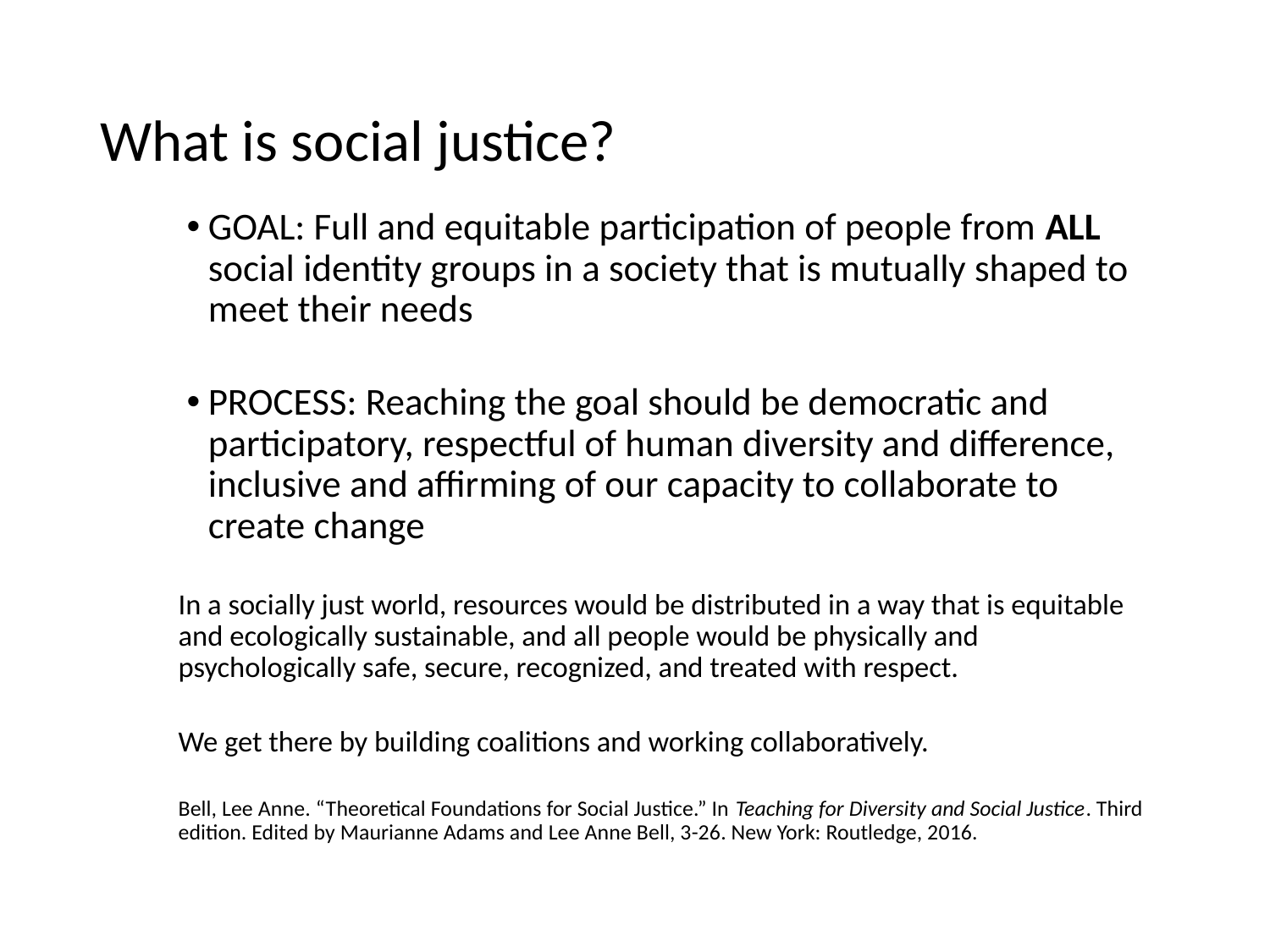

# What is social justice?
GOAL: Full and equitable participation of people from ALL social identity groups in a society that is mutually shaped to meet their needs

PROCESS: Reaching the goal should be democratic and participatory, respectful of human diversity and difference, inclusive and affirming of our capacity to collaborate to create change

In a socially just world, resources would be distributed in a way that is equitable and ecologically sustainable, and all people would be physically and psychologically safe, secure, recognized, and treated with respect.

We get there by building coalitions and working collaboratively.

Bell, Lee Anne. “Theoretical Foundations for Social Justice.” In Teaching for Diversity and Social Justice. Third edition. Edited by Maurianne Adams and Lee Anne Bell, 3-26. New York: Routledge, 2016.